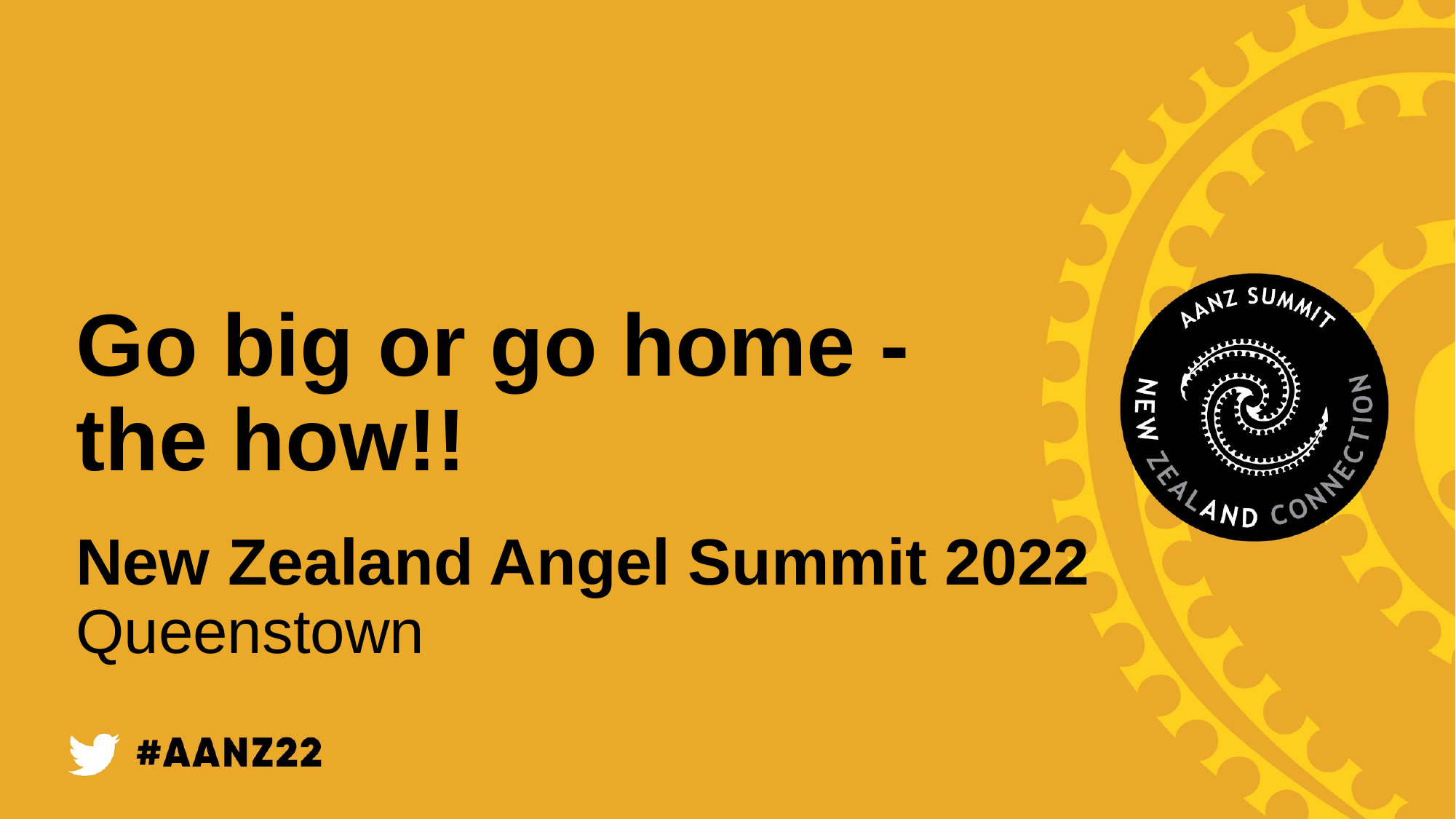

Go big or go home - the how!!
New Zealand Angel Summit 2022
Queenstown